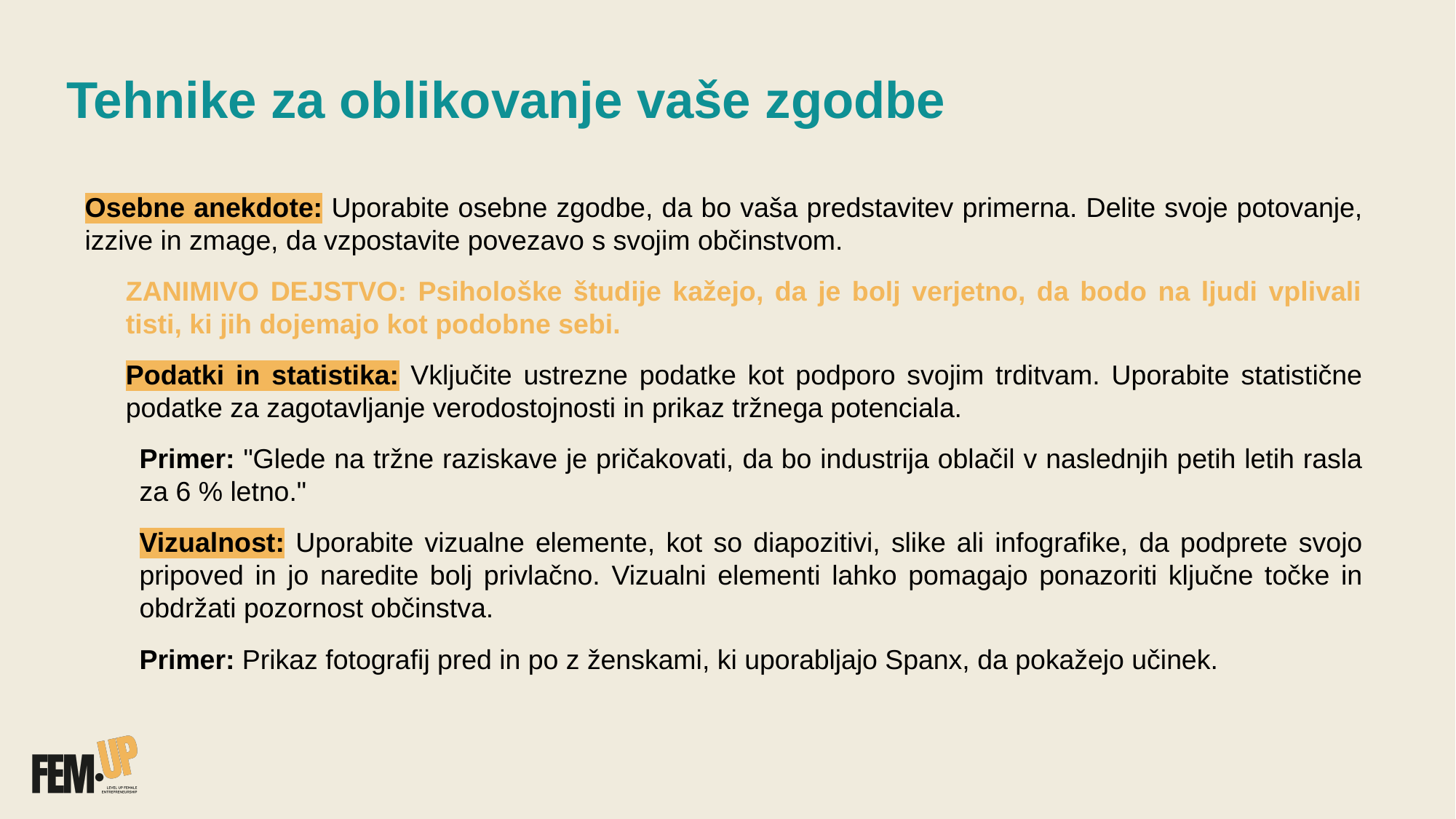

# Tehnike za oblikovanje vaše zgodbe
Osebne anekdote: Uporabite osebne zgodbe, da bo vaša predstavitev primerna. Delite svoje potovanje, izzive in zmage, da vzpostavite povezavo s svojim občinstvom.
ZANIMIVO DEJSTVO: Psihološke študije kažejo, da je bolj verjetno, da bodo na ljudi vplivali tisti, ki jih dojemajo kot podobne sebi.
Podatki in statistika: Vključite ustrezne podatke kot podporo svojim trditvam. Uporabite statistične podatke za zagotavljanje verodostojnosti in prikaz tržnega potenciala.
Primer: "Glede na tržne raziskave je pričakovati, da bo industrija oblačil v naslednjih petih letih rasla za 6 % letno."
Vizualnost: Uporabite vizualne elemente, kot so diapozitivi, slike ali infografike, da podprete svojo pripoved in jo naredite bolj privlačno. Vizualni elementi lahko pomagajo ponazoriti ključne točke in obdržati pozornost občinstva.
Primer: Prikaz fotografij pred in po z ženskami, ki uporabljajo Spanx, da pokažejo učinek.